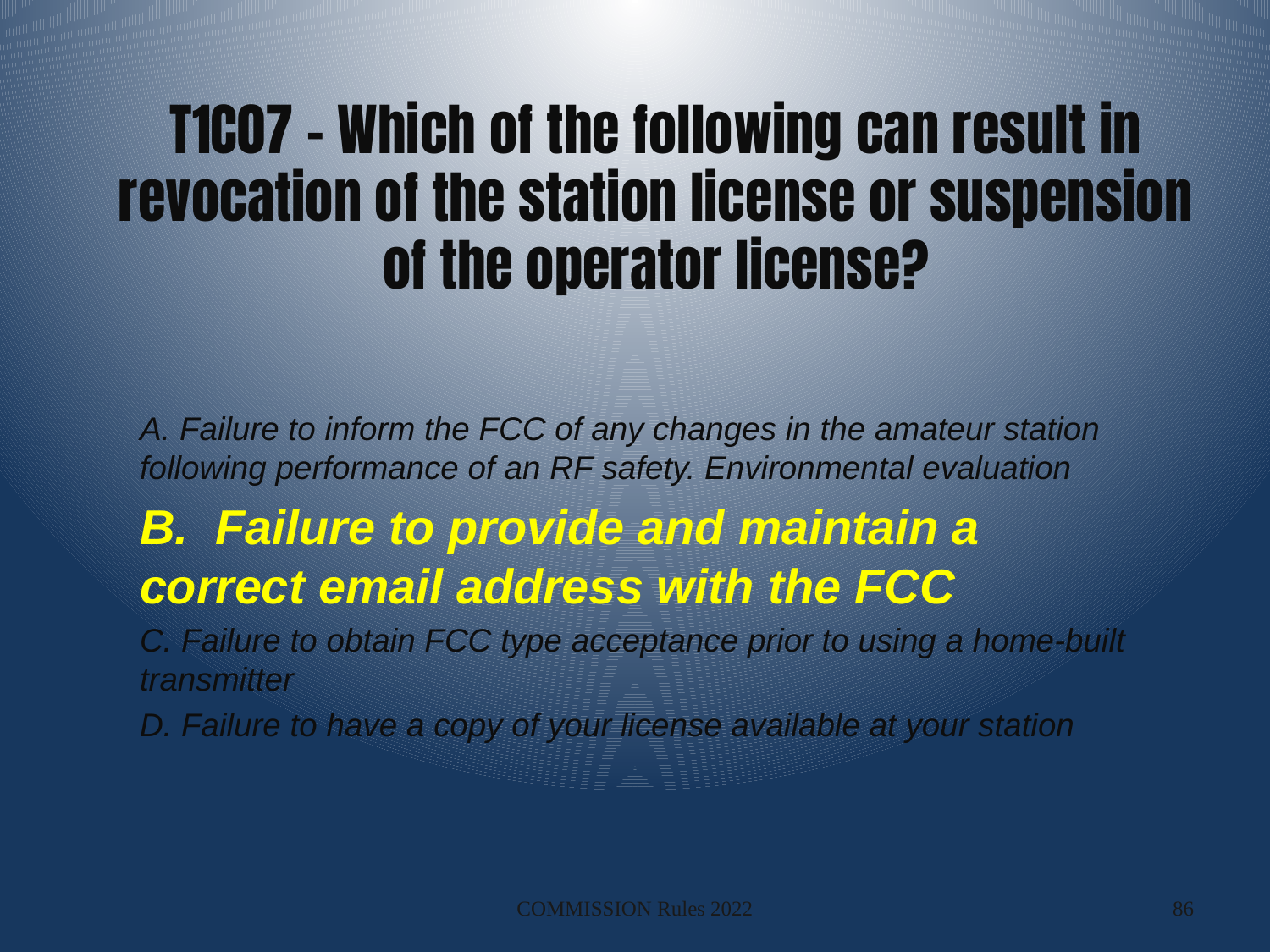

# T1C07 – Which of the following can result in revocation of the station license or suspension of the operator license?
A. Failure to inform the FCC of any changes in the amateur station following performance of an RF safety. Environmental evaluation
B.  Failure to provide and maintain a correct email address with the FCC
C. Failure to obtain FCC type acceptance prior to using a home-built transmitter
D. Failure to have a copy of your license available at your station

COMMISSION Rules 2022
86